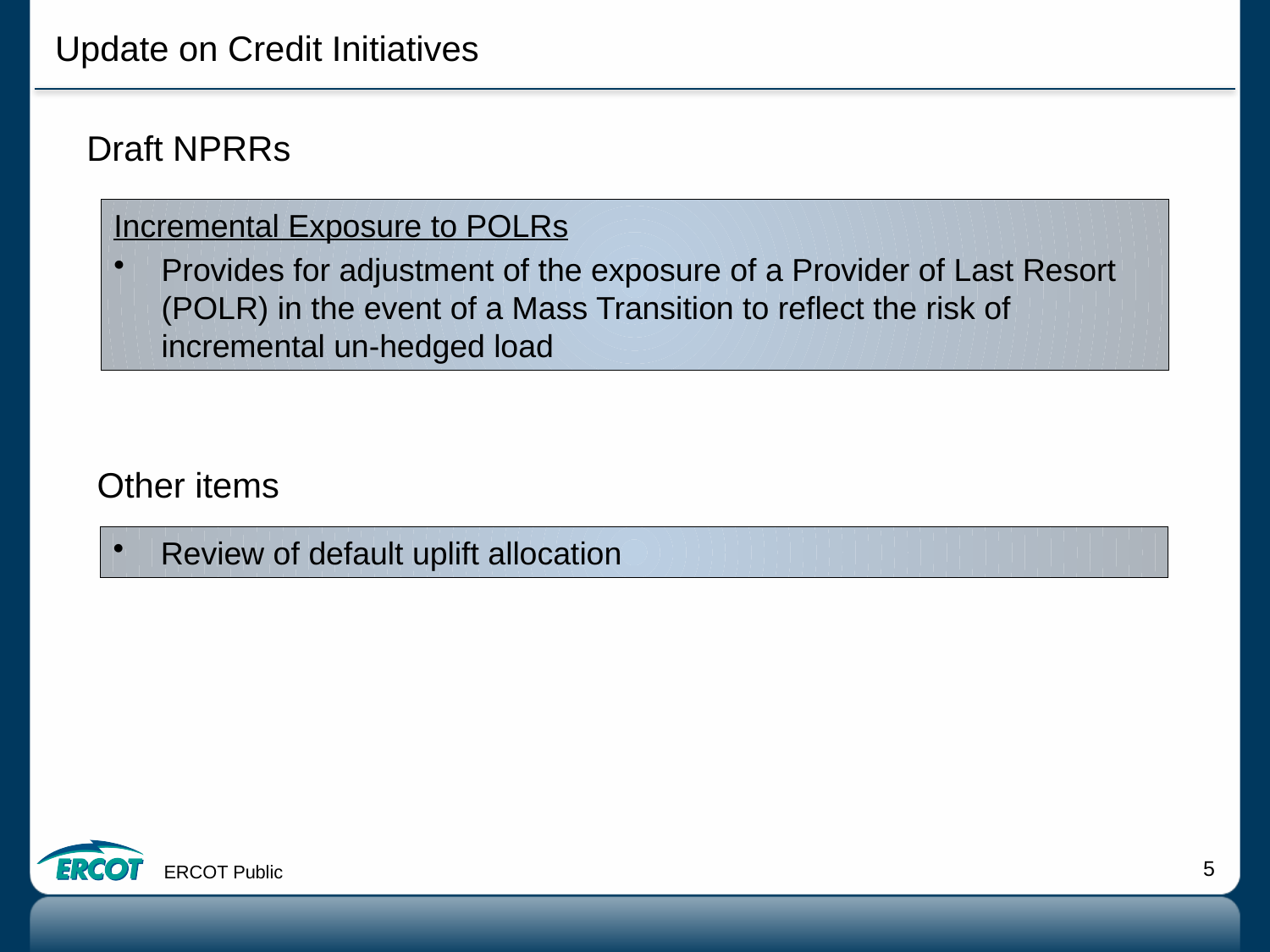

Update on Credit Initiatives
Draft NPRRs
Incremental Exposure to POLRs
Provides for adjustment of the exposure of a Provider of Last Resort (POLR) in the event of a Mass Transition to reflect the risk of incremental un-hedged load
Other items
Review of default uplift allocation
ERCOT Public